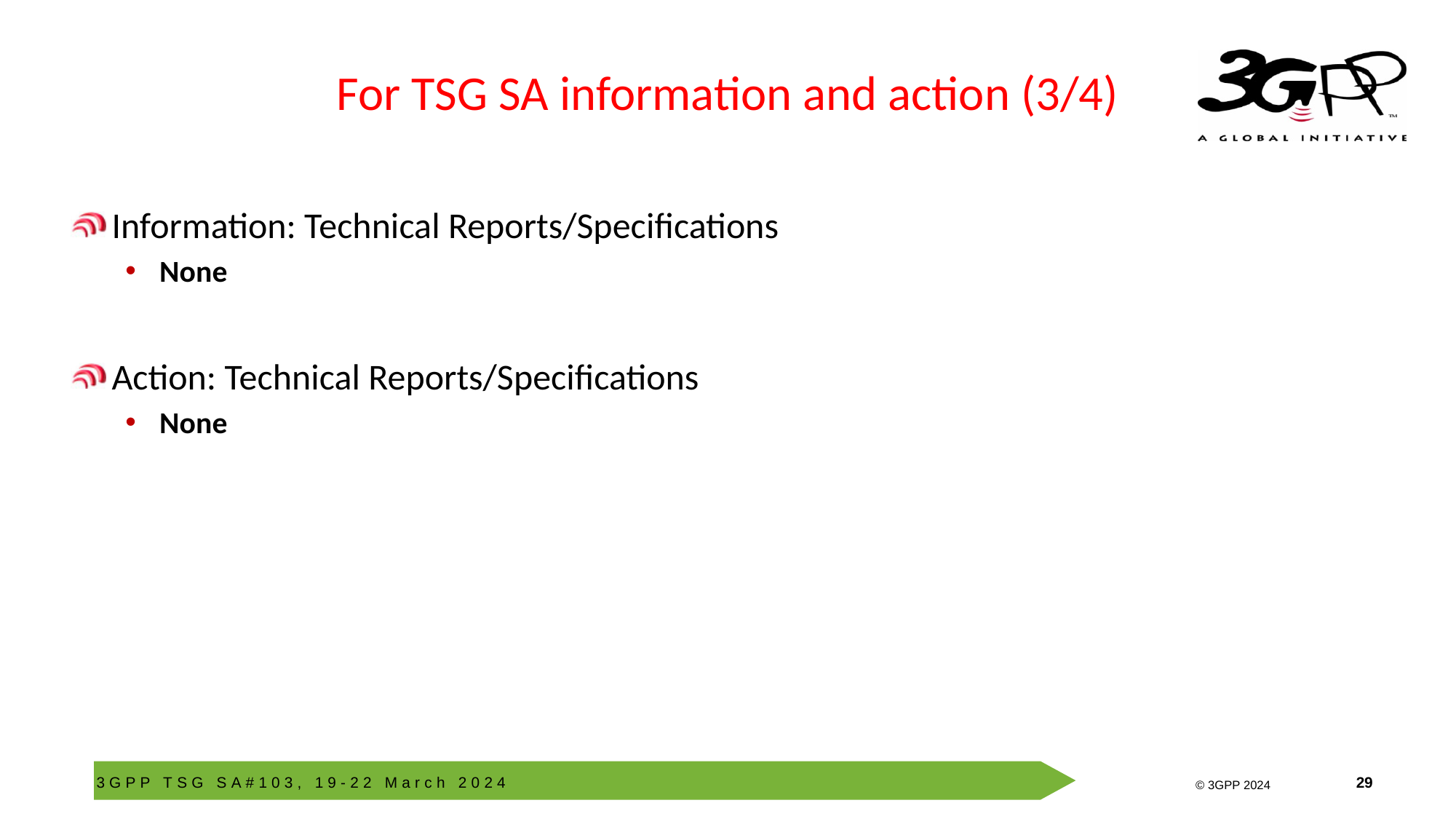

# For TSG SA information and action (3/4)
Information: Technical Reports/Specifications
None

Action: Technical Reports/Specifications
None